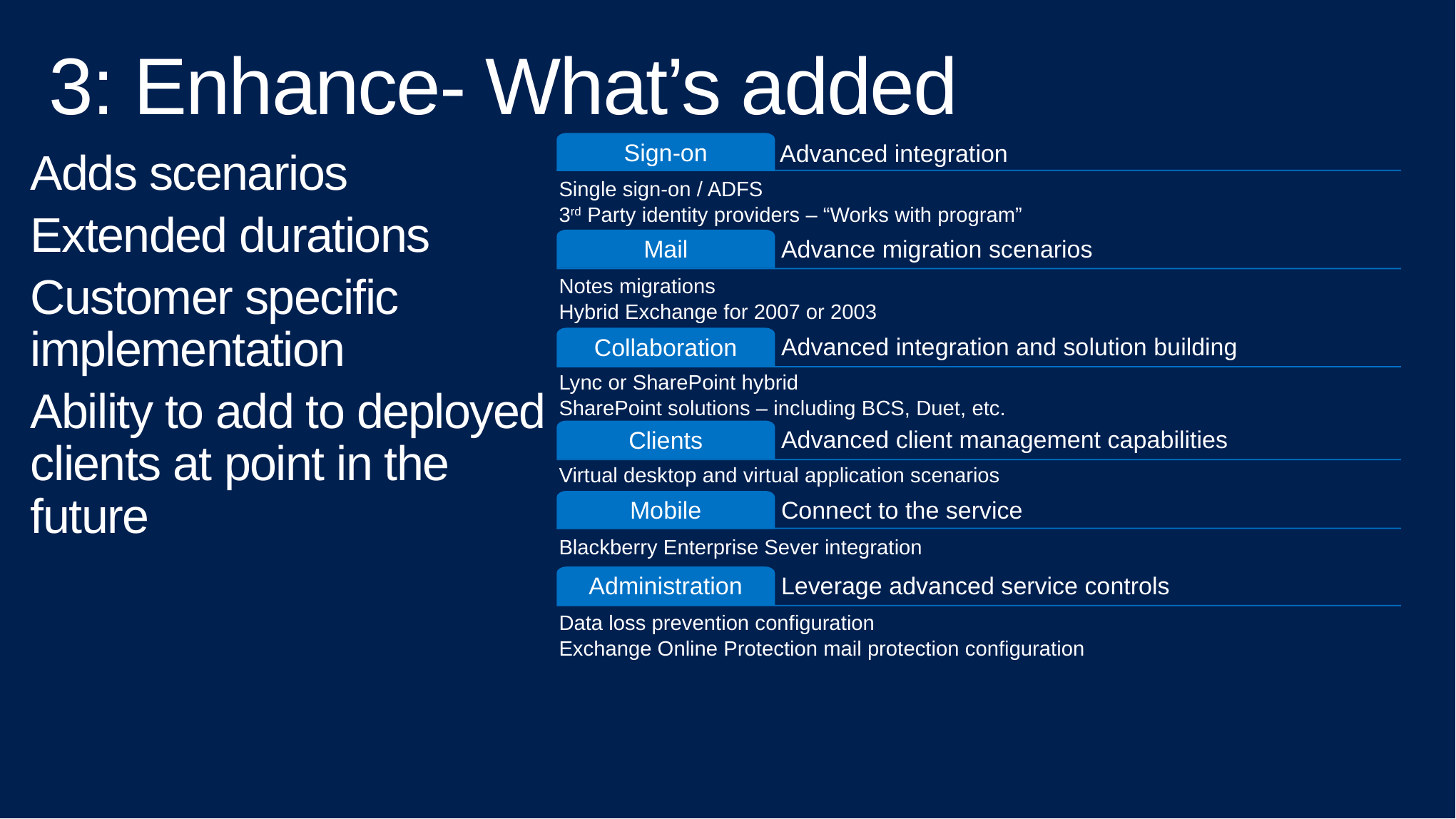

# 3: Enhance- What’s added
Sign-on
Advanced integration
Adds scenarios
Extended durations
Customer specific implementation
Ability to add to deployed clients at point in the future

Single sign-on / ADFS
3rd Party identity providers – “Works with program”
Mail
Advance migration scenarios

Notes migrations
Hybrid Exchange for 2007 or 2003
Collaboration
Advanced integration and solution building

Lync or SharePoint hybrid
SharePoint solutions – including BCS, Duet, etc.
Clients
Advanced client management capabilities

Virtual desktop and virtual application scenarios
Mobile
Connect to the service

Blackberry Enterprise Sever integration
Administration
Leverage advanced service controls

Data loss prevention configuration
Exchange Online Protection mail protection configuration